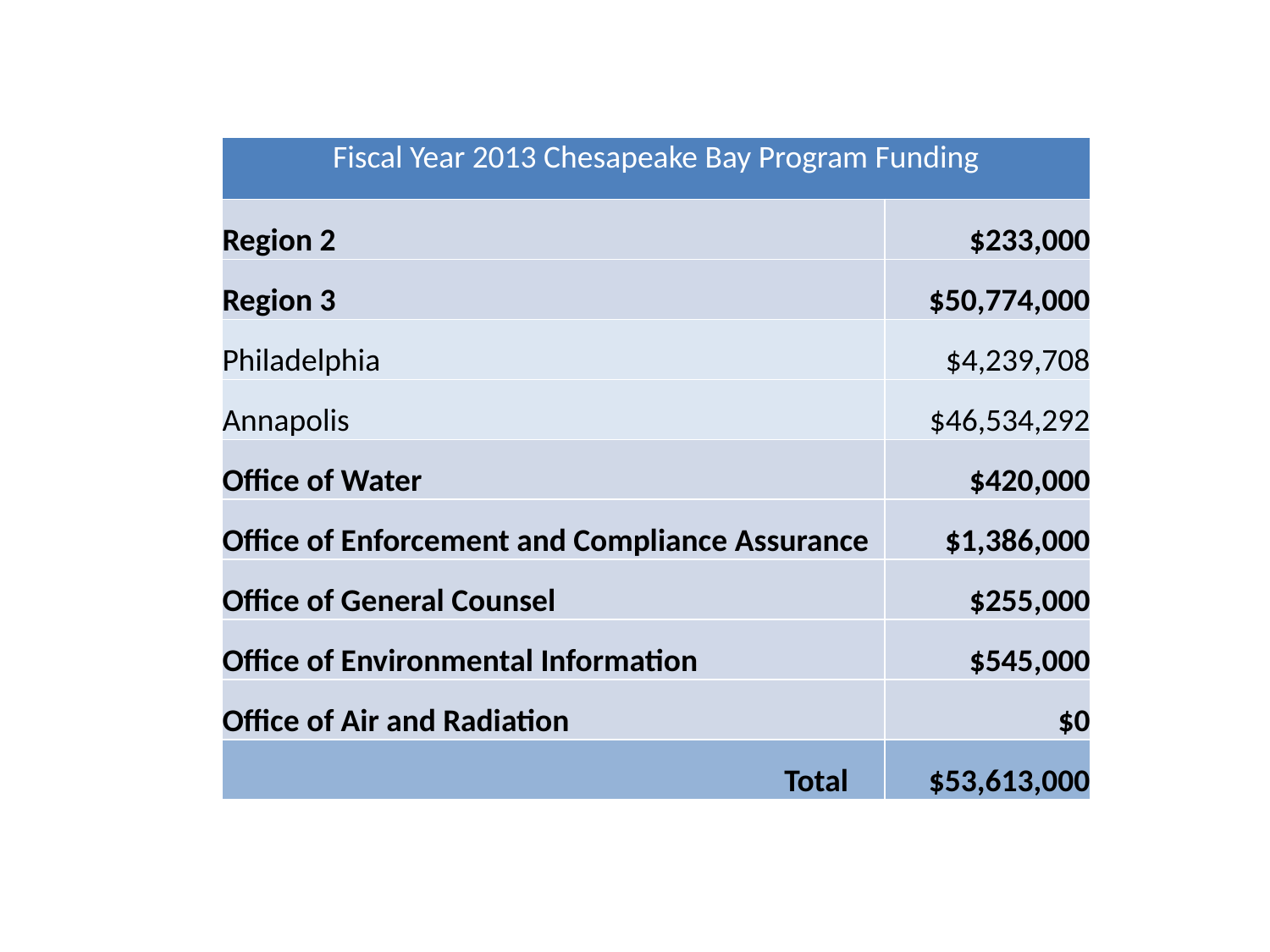

| Fiscal Year 2013 Chesapeake Bay Program Funding |  |
| --- | --- |
| Region 2 | $233,000 |
| Region 3 | $50,774,000 |
| Philadelphia | $4,239,708 |
| Annapolis | $46,534,292 |
| Office of Water | $420,000 |
| Office of Enforcement and Compliance Assurance | $1,386,000 |
| Office of General Counsel | $255,000 |
| Office of Environmental Information | $545,000 |
| Office of Air and Radiation | $0 |
| Total | $53,613,000 |